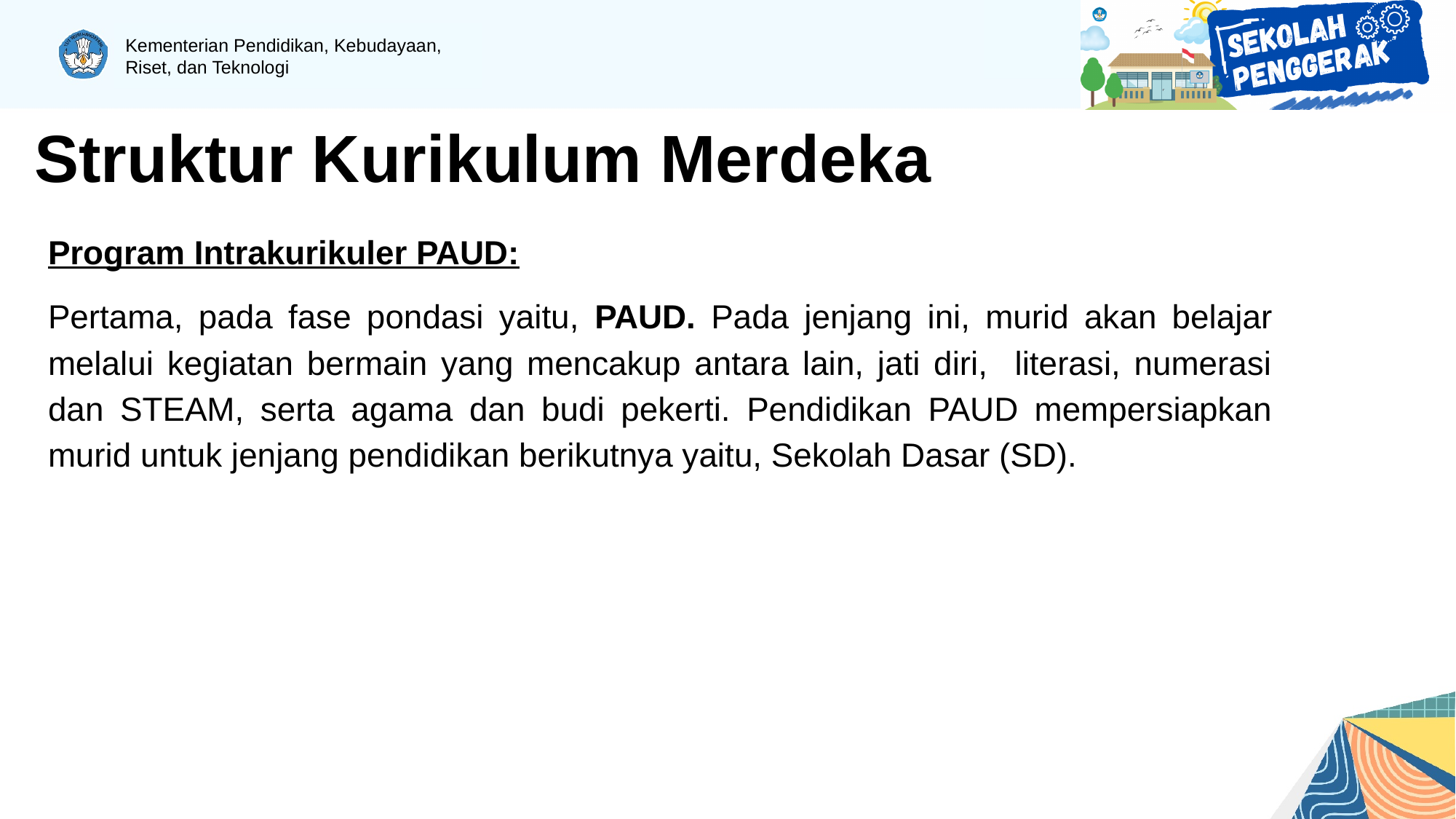

Struktur Kurikulum Merdeka

Program Intrakurikuler PAUD:
Pertama, pada fase pondasi yaitu, PAUD. Pada jenjang ini, murid akan belajar melalui kegiatan bermain yang mencakup antara lain, jati diri,  literasi, numerasi dan STEAM, serta agama dan budi pekerti. Pendidikan PAUD mempersiapkan murid untuk jenjang pendidikan berikutnya yaitu, Sekolah Dasar (SD).